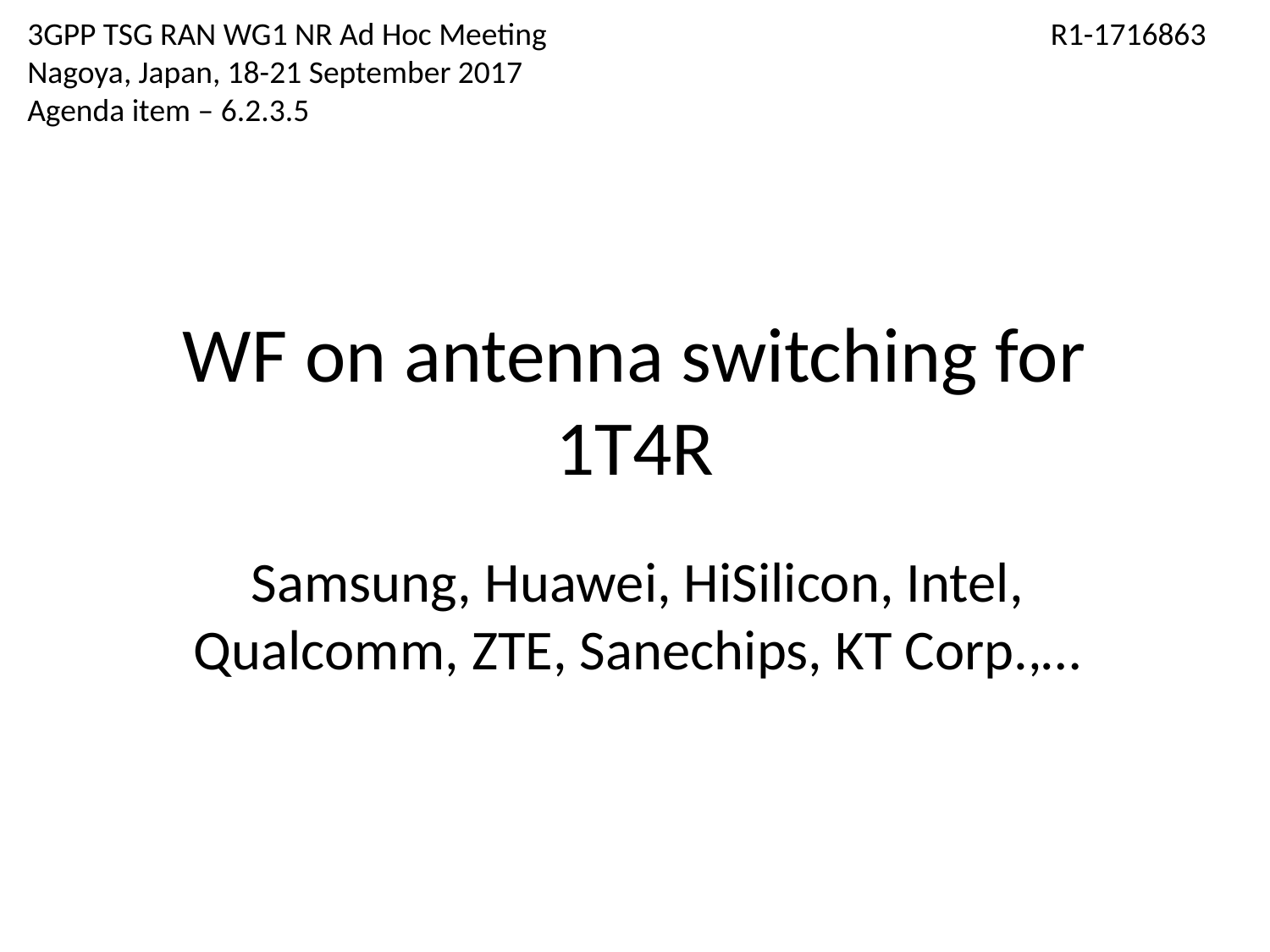

3GPP TSG RAN WG1 NR Ad Hoc Meeting				 R1-1716863
Nagoya, Japan, 18-21 September 2017
Agenda item – 6.2.3.5
# WF on antenna switching for 1T4R
Samsung, Huawei, HiSilicon, Intel, Qualcomm, ZTE, Sanechips, KT Corp.,…